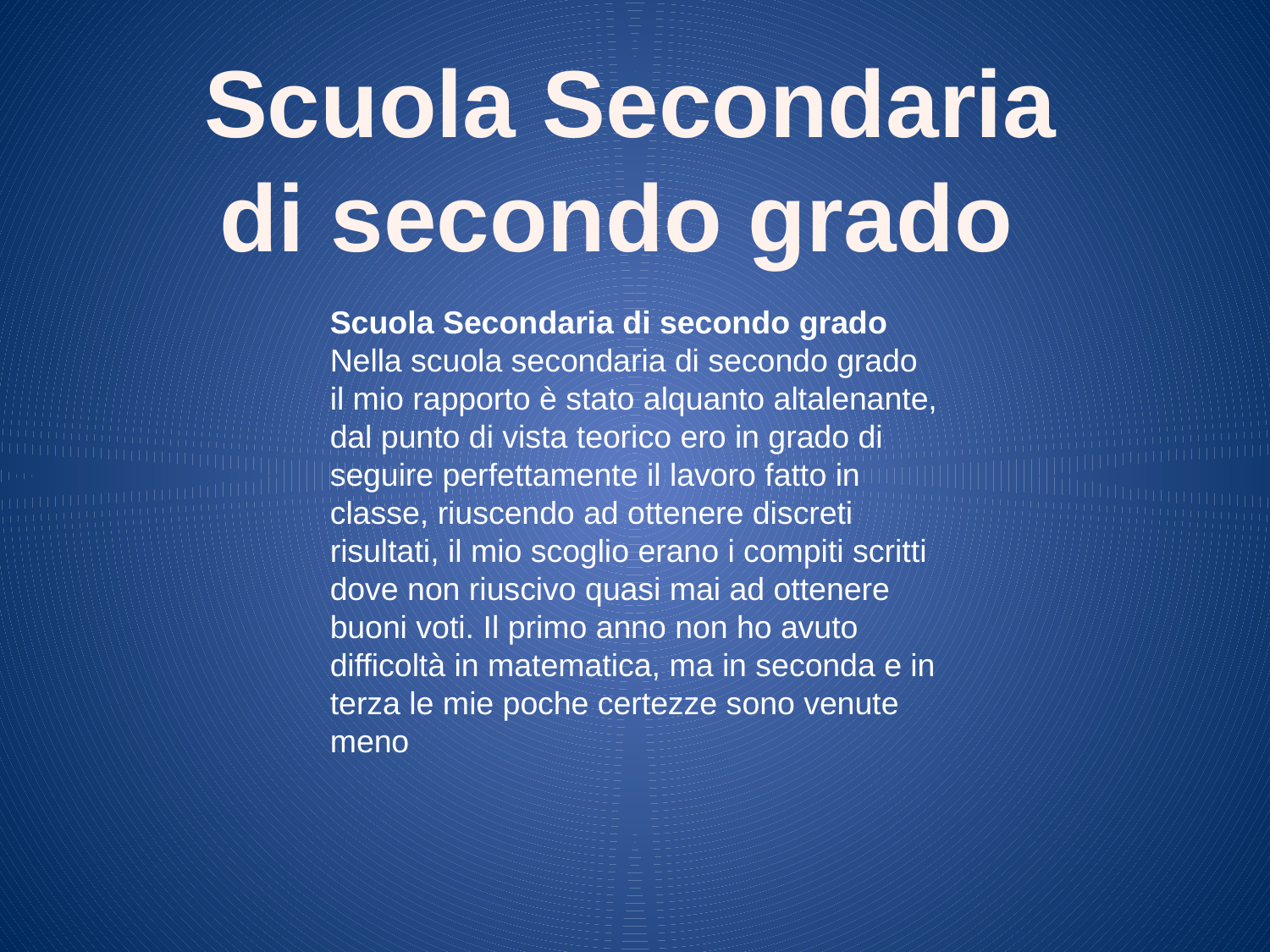

Scuola Secondaria di secondo grado
Scuola Secondaria di secondo grado Nella scuola secondaria di secondo grado il mio rapporto è stato alquanto altalenante, dal punto di vista teorico ero in grado di seguire perfettamente il lavoro fatto in classe, riuscendo ad ottenere discreti risultati, il mio scoglio erano i compiti scritti dove non riuscivo quasi mai ad ottenere buoni voti. Il primo anno non ho avuto difficoltà in matematica, ma in seconda e in terza le mie poche certezze sono venute meno